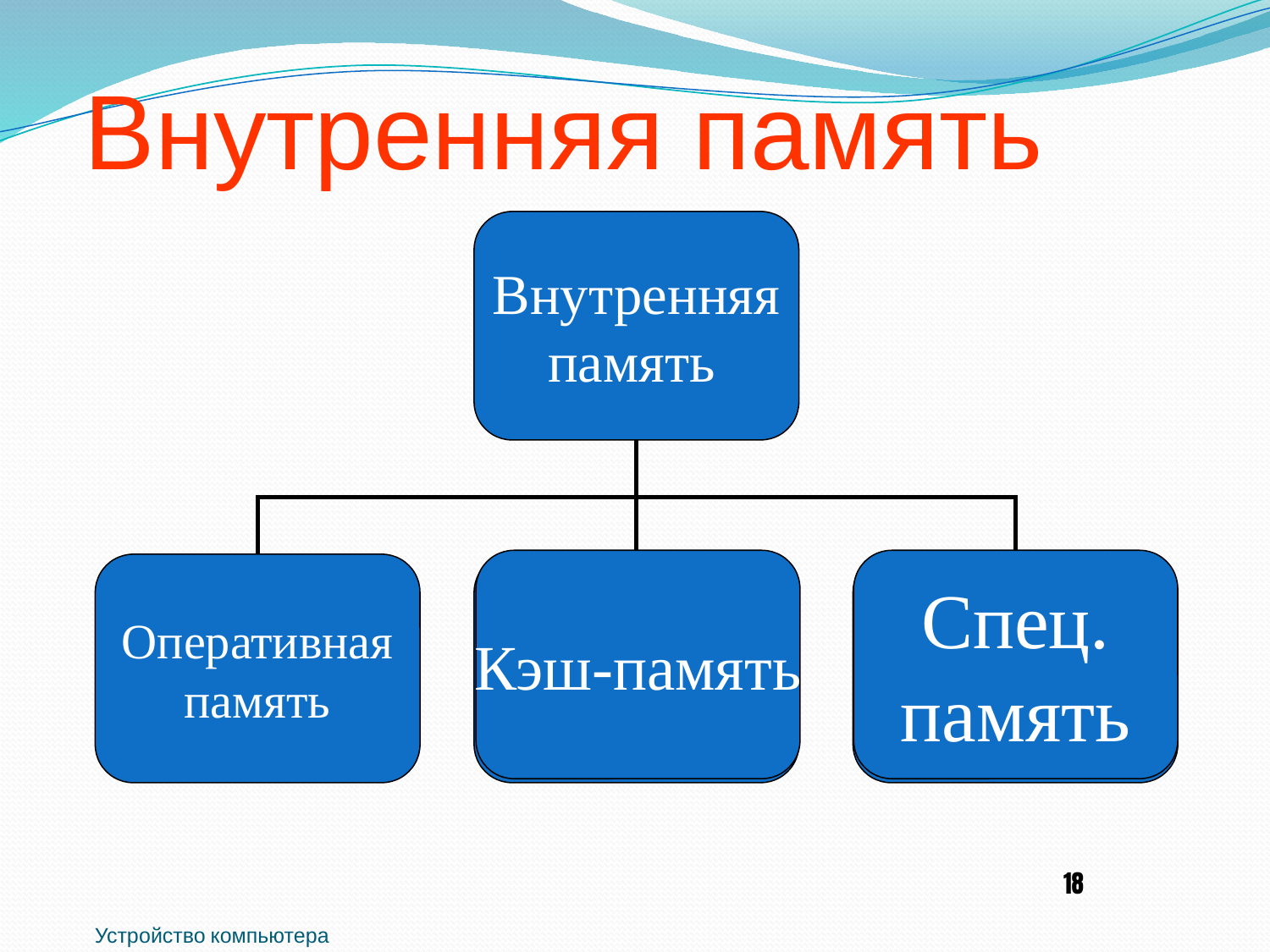

# Внутренняя память
Внутренняя память
Кэш-память
Спец. память
Оперативная память
Кэш-память
BIOS
18
Устройство компьютера